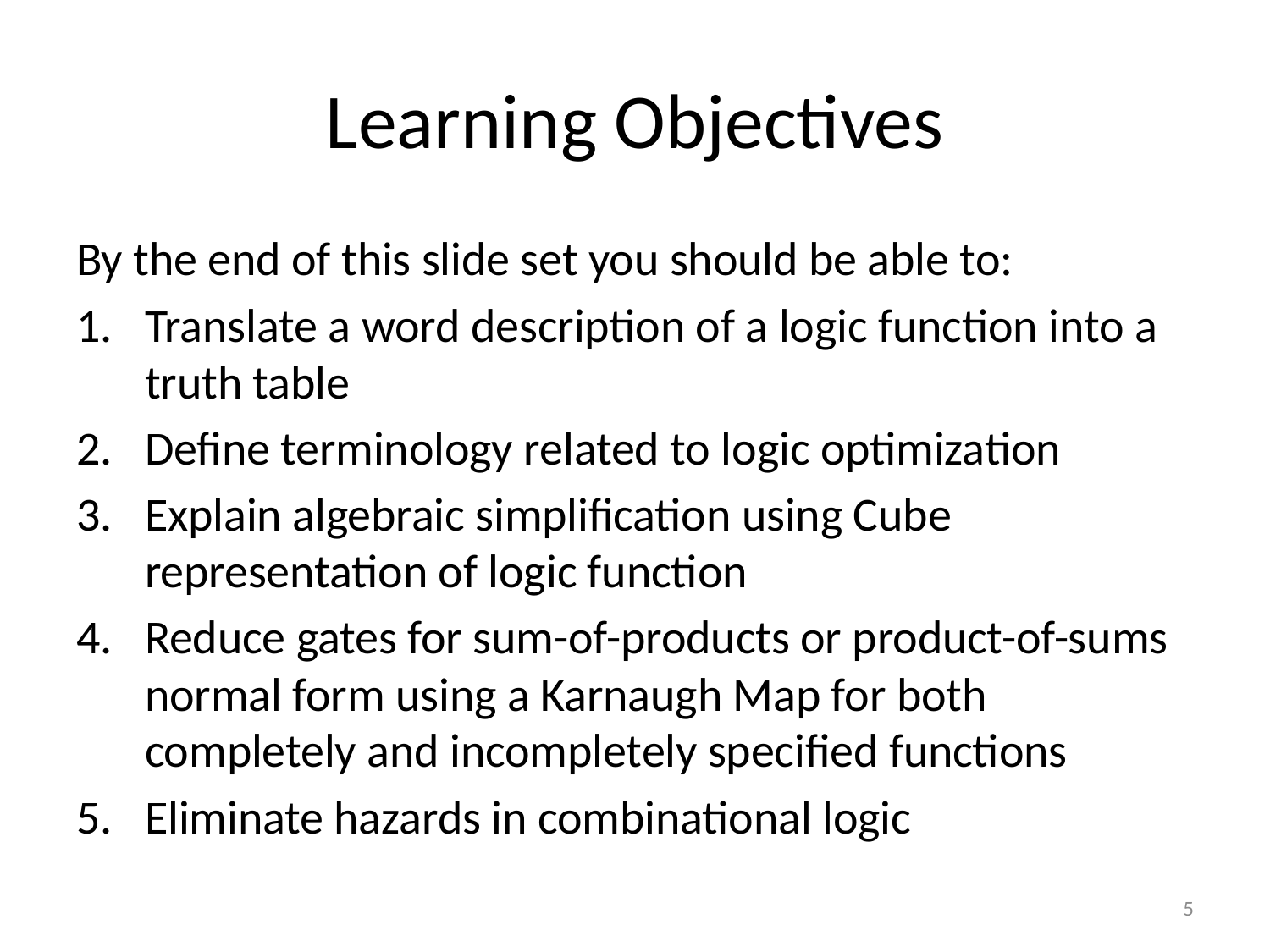

# Learning Objectives
By the end of this slide set you should be able to:
Translate a word description of a logic function into a truth table
Define terminology related to logic optimization
Explain algebraic simplification using Cube representation of logic function
Reduce gates for sum-of-products or product-of-sums normal form using a Karnaugh Map for both completely and incompletely specified functions
Eliminate hazards in combinational logic

5